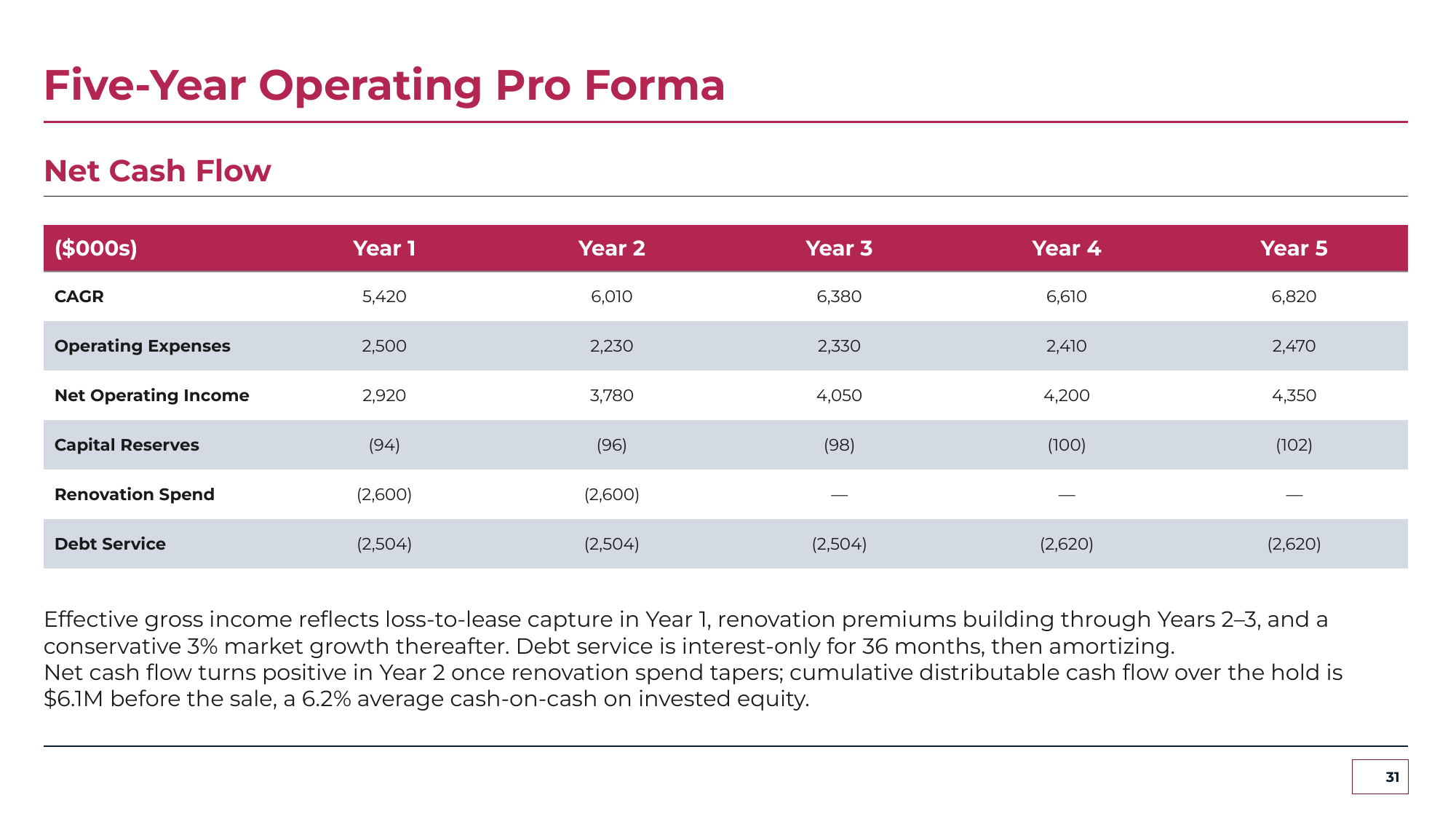

# Five-Year Operating Pro Forma
Net Cash Flow
| ($000s) | Year 1 | Year 2 | Year 3 | Year 4 | Year 5 |
| --- | --- | --- | --- | --- | --- |
| CAGR | 5,420 | 6,010 | 6,380 | 6,610 | 6,820 |
| Operating Expenses | 2,500 | 2,230 | 2,330 | 2,410 | 2,470 |
| Net Operating Income | 2,920 | 3,780 | 4,050 | 4,200 | 4,350 |
| Capital Reserves | (94) | (96) | (98) | (100) | (102) |
| Renovation Spend | (2,600) | (2,600) | — | — | — |
| Debt Service | (2,504) | (2,504) | (2,504) | (2,620) | (2,620) |
Effective gross income reflects loss-to-lease capture in Year 1, renovation premiums building through Years 2–3, and a conservative 3% market growth thereafter. Debt service is interest-only for 36 months, then amortizing.
Net cash flow turns positive in Year 2 once renovation spend tapers; cumulative distributable cash flow over the hold is $6.1M before the sale, a 6.2% average cash-on-cash on invested equity.
31